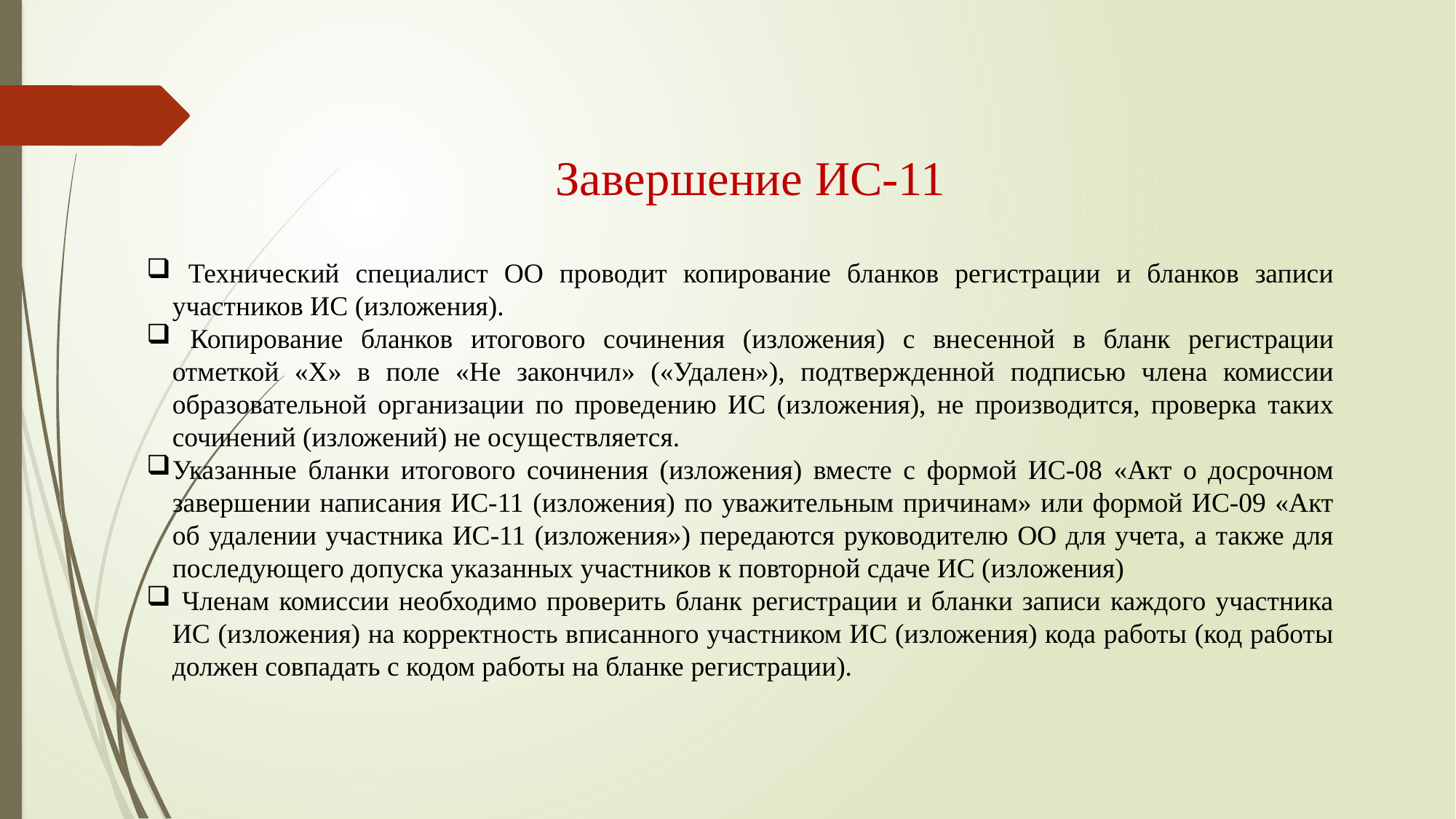

Завершение ИС-11

 Технический специалист ОО проводит копирование бланков регистрации и бланков записи участников ИС (изложения).
 Копирование бланков итогового сочинения (изложения) с внесенной в бланк регистрации отметкой «Х» в поле «Не закончил» («Удален»), подтвержденной подписью члена комиссии образовательной организации по проведению ИС (изложения), не производится, проверка таких сочинений (изложений) не осуществляется.
Указанные бланки итогового сочинения (изложения) вместе с формой ИС-08 «Акт о досрочном завершении написания ИС-11 (изложения) по уважительным причинам» или формой ИС-09 «Акт об удалении участника ИС-11 (изложения») передаются руководителю ОО для учета, а также для последующего допуска указанных участников к повторной сдаче ИС (изложения)
 Членам комиссии необходимо проверить бланк регистрации и бланки записи каждого участника ИС (изложения) на корректность вписанного участником ИС (изложения) кода работы (код работы должен совпадать с кодом работы на бланке регистрации).